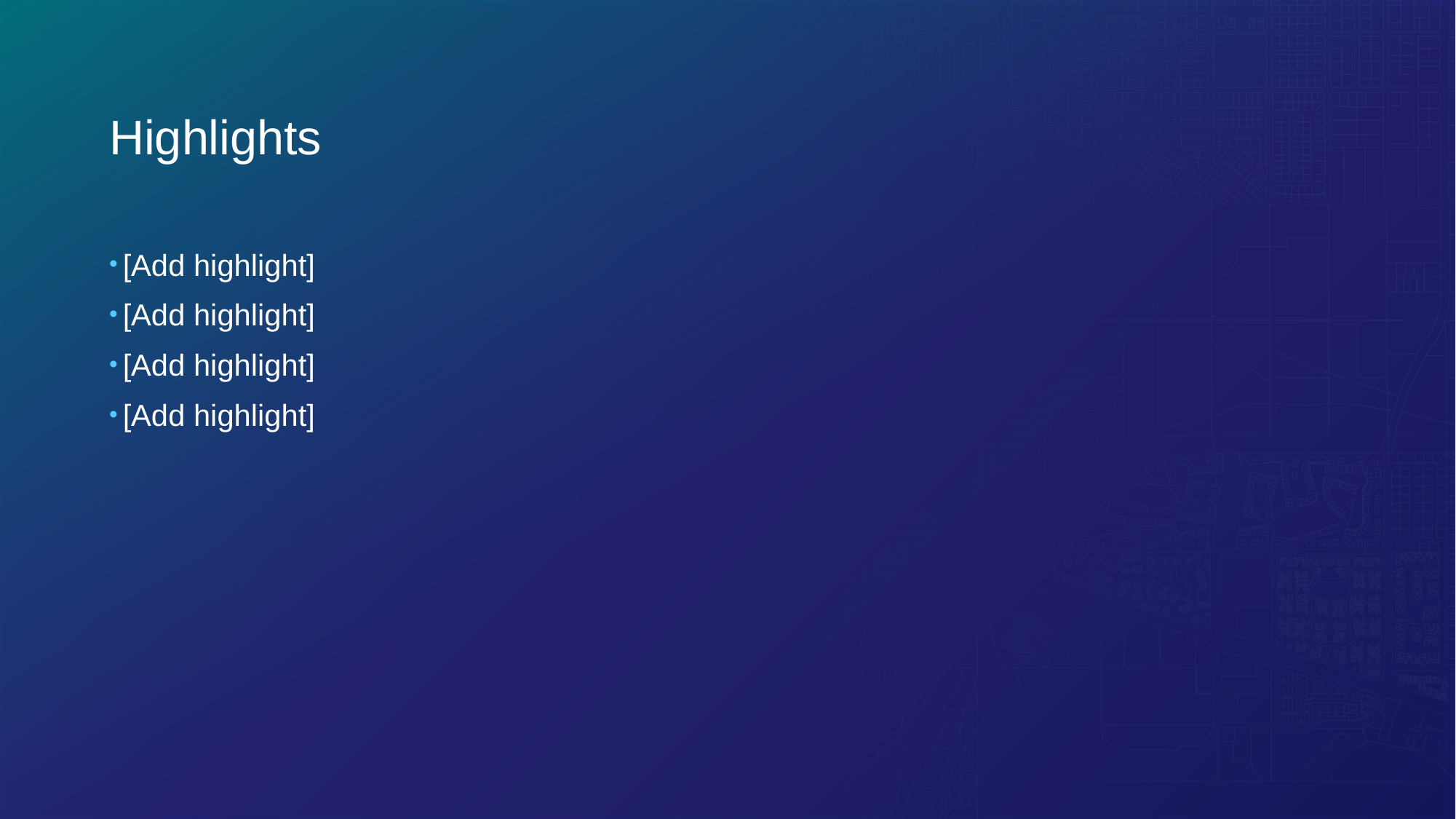

# Highlights

[Add highlight]
[Add highlight]
[Add highlight]
[Add highlight]